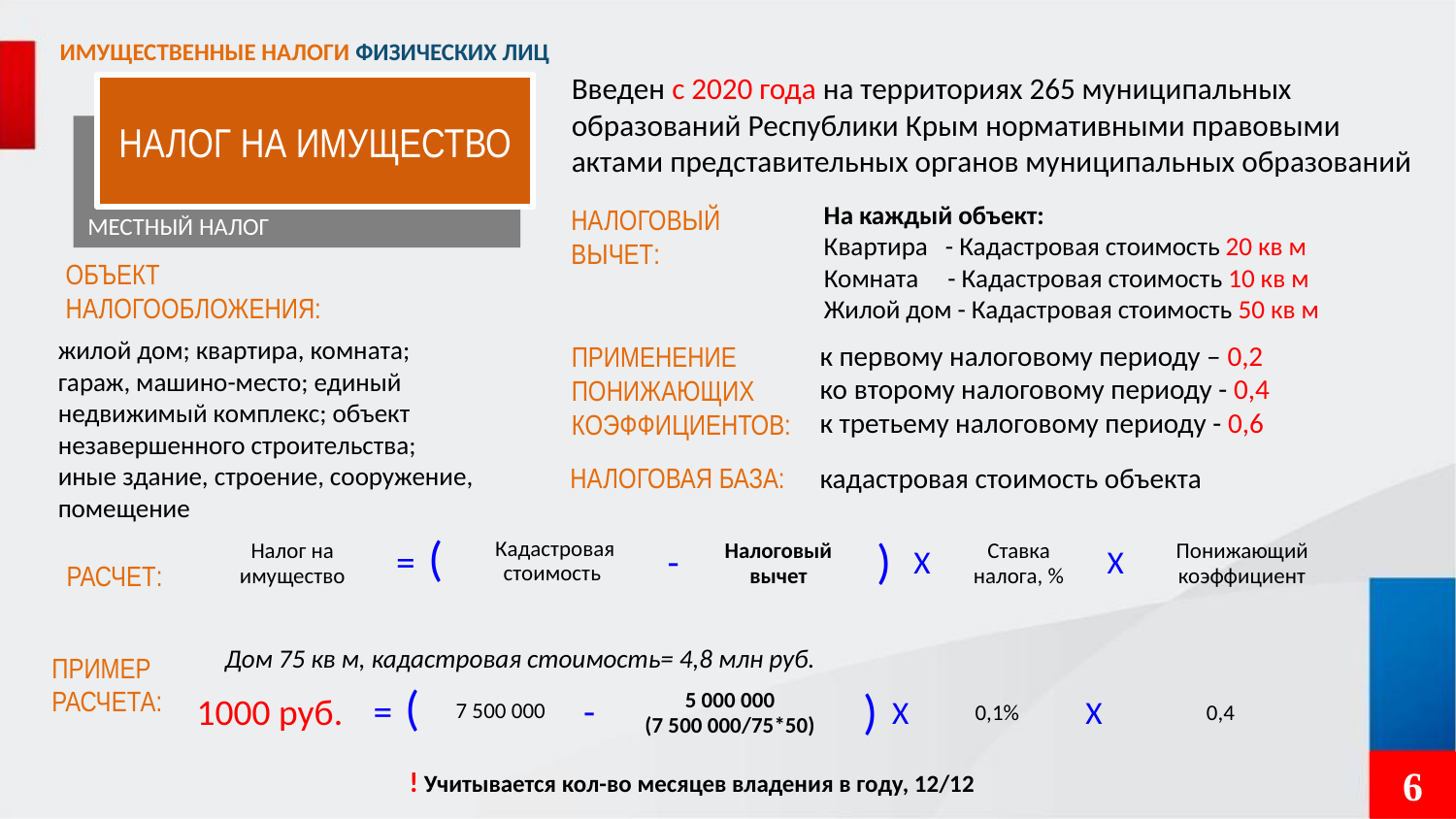

ИМУЩЕСТВЕННЫЕ НАЛОГИ ФИЗИЧЕСКИХ ЛИЦ
Введен с 2020 года на территориях 265 муниципальных образований Республики Крым нормативными правовыми актами представительных органов муниципальных образований
НАЛОГ НА ИМУЩЕСТВО

МЕСТНЫЙ НАЛОГ

На каждый объект:
Квартира   - Кадастровая стоимость 20 кв м
Комната     - Кадастровая стоимость 10 кв м
Жилой дом - Кадастровая стоимость 50 кв м
НАЛОГОВЫЙ
ВЫЧЕТ:
ОБЪЕКТ
НАЛОГООБЛОЖЕНИЯ:
жилой дом; квартира, комната; гараж, машино-место; единый недвижимый комплекс; объект незавершенного строительства; иные здание, строение, сооружение, помещение
к первому налоговому периоду – 0,2
ко второму налоговому периоду - 0,4
к третьему налоговому периоду - 0,6
ПРИМЕНЕНИЕ
ПОНИЖАЮЩИХ
КОЭФФИЦИЕНТОВ:
НАЛОГОВАЯ БАЗА:
кадастровая стоимость объекта
| Налог на имущество | = | ( | Кадастровая стоимость | - | Налоговый вычет | ) | X | Ставка налога, % | X | Понижающий коэффициент |
| --- | --- | --- | --- | --- | --- | --- | --- | --- | --- | --- |
РАСЧЕТ:
Дом 75 кв м, кадастровая стоимость= 4,8 млн руб.
ПРИМЕР
РАСЧЕТА:
| 1000 руб. | = | ( | 7 500 000 | - | 5 000 000 (7 500 000/75\*50) | ) | X | 0,1% | X | 0,4 |
| --- | --- | --- | --- | --- | --- | --- | --- | --- | --- | --- |
! Учитывается кол-во месяцев владения в году, 12/12
6